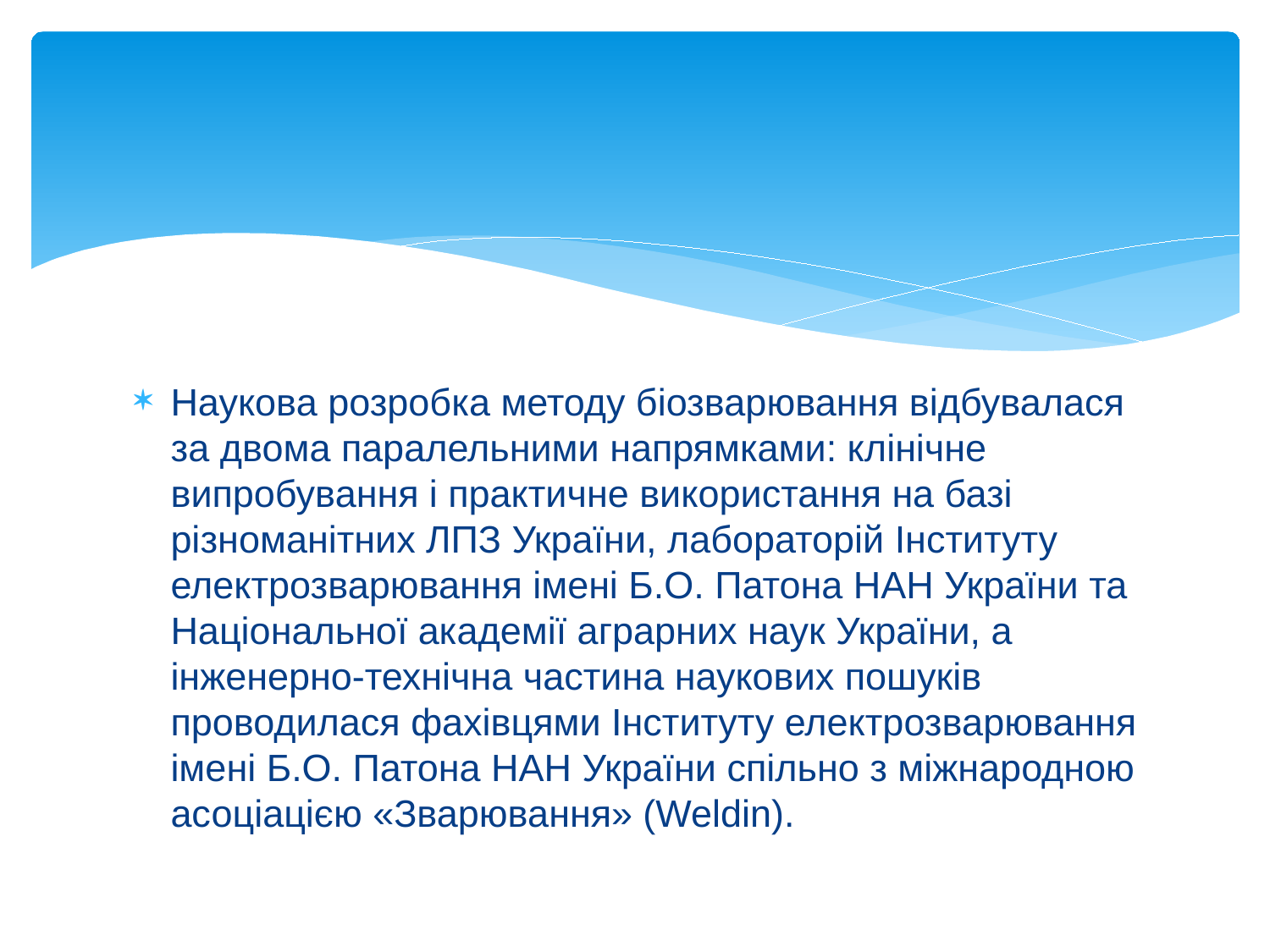

#
Наукова розробка методу біозварювання відбувалася за двома паралельними напрямками: клінічне випробування і практичне використання на базі різноманітних ЛПЗ України, лабораторій Інституту електрозварювання імені Б.О. Патона НАН України та Національної академії аграрних наук України, а інженерно-технічна частина наукових пошуків проводилася фахівцями Інституту електрозварювання імені Б.О. Патона НАН України спільно з міжнародною асоціацією «Зварювання» (Weldin).